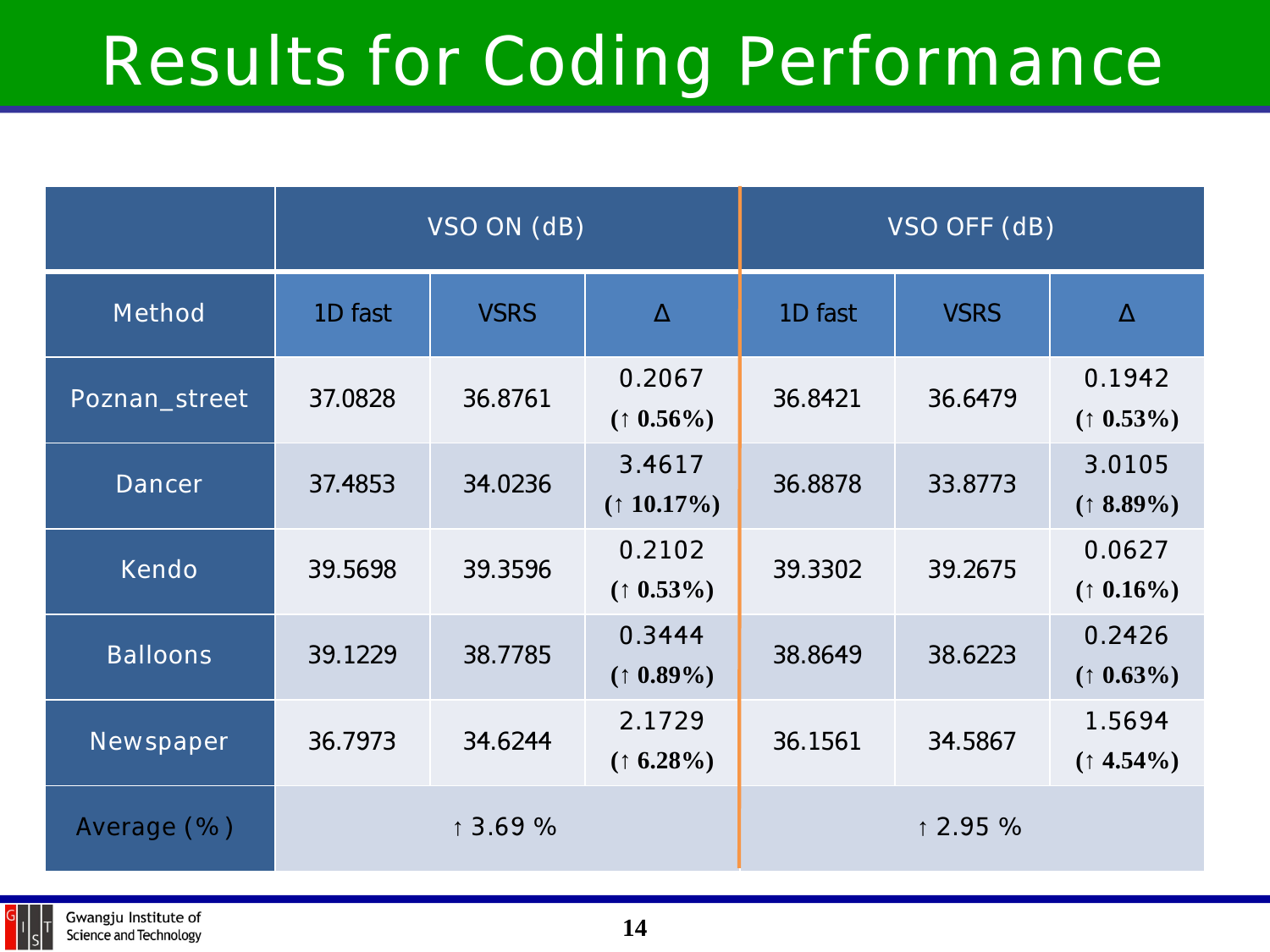

# Results for Coding Performance
|  | VSO ON (dB) |  |  | VSO OFF (dB) |  |  |
| --- | --- | --- | --- | --- | --- | --- |
| Method | 1D fast | VSRS | ∆ | 1D fast | VSRS | ∆ |
| Poznan\_street | 37.0828 | 36.8761 | 0.2067 (↑ 0.56%) | 36.8421 | 36.6479 | 0.1942 (↑ 0.53%) |
| Dancer | 37.4853 | 34.0236 | 3.4617 (↑ 10.17%) | 36.8878 | 33.8773 | 3.0105 (↑ 8.89%) |
| Kendo | 39.5698 | 39.3596 | 0.2102 (↑ 0.53%) | 39.3302 | 39.2675 | 0.0627 (↑ 0.16%) |
| Balloons | 39.1229 | 38.7785 | 0.3444 (↑ 0.89%) | 38.8649 | 38.6223 | 0.2426 (↑ 0.63%) |
| Newspaper | 36.7973 | 34.6244 | 2.1729 (↑ 6.28%) | 36.1561 | 34.5867 | 1.5694 (↑ 4.54%) |
| Average (%) | ↑ 3.69 % |  |  | ↑ 2.95 % |  |  |
14